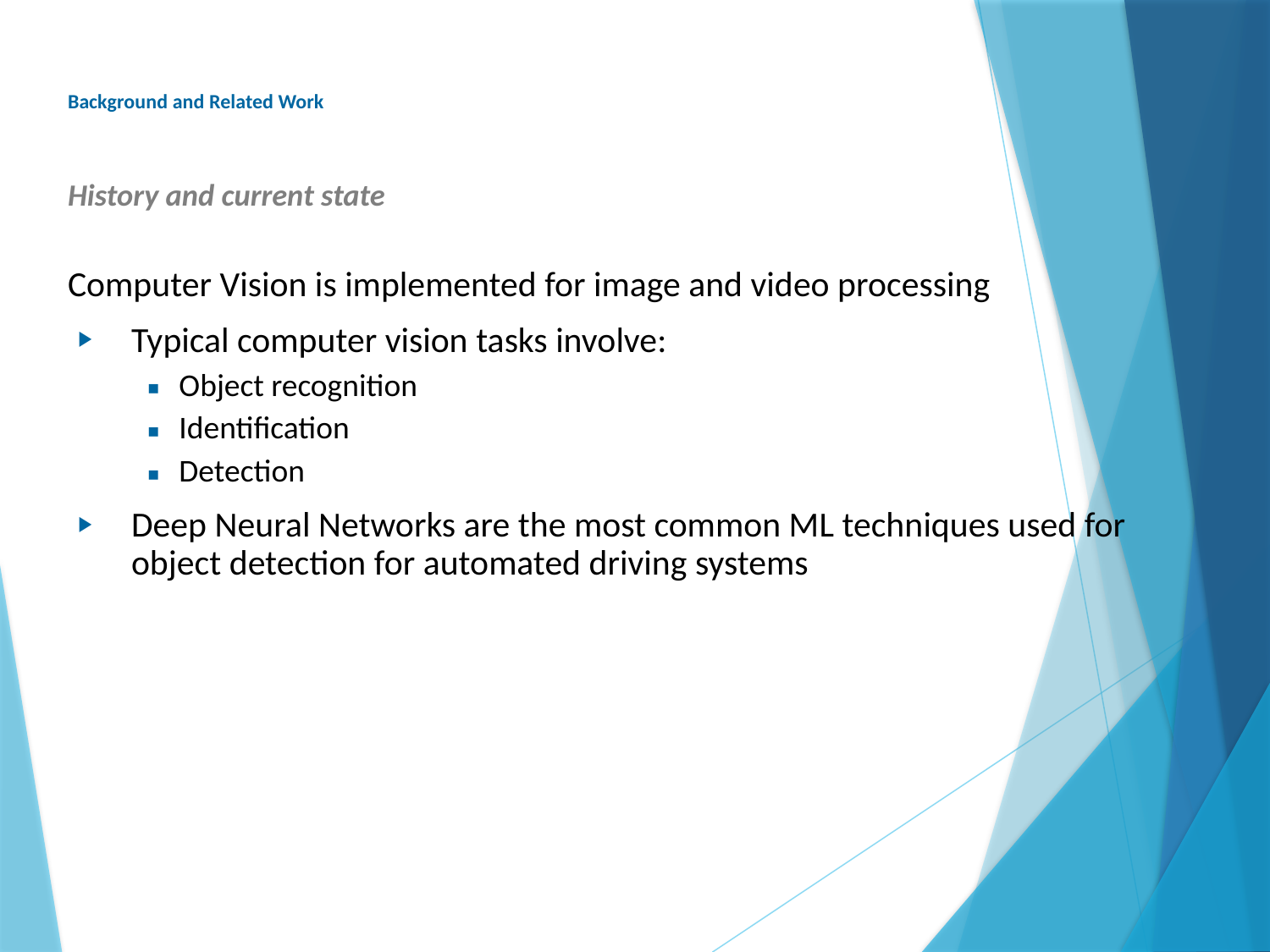

# Background and Related Work
History and current state

Computer Vision is implemented for image and video processing
Typical computer vision tasks involve:
Object recognition
Identification
Detection
Deep Neural Networks are the most common ML techniques used for object detection for automated driving systems